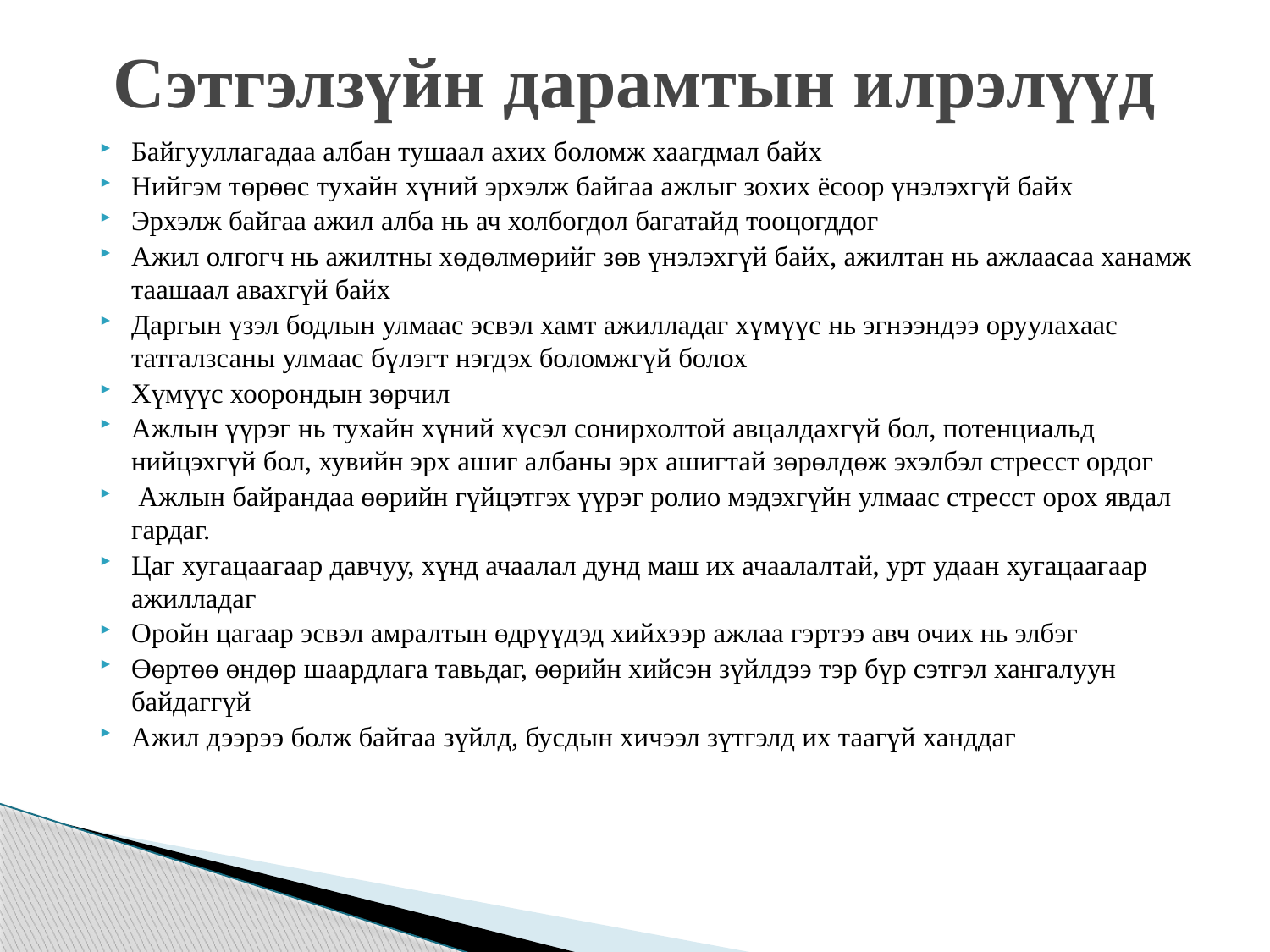

# Сэтгэлзүйн дарамтын илрэлүүд
Байгууллагадаа албан тушаал ахих боломж хаагдмал байх
Нийгэм төрөөс тухайн хүний эрхэлж байгаа ажлыг зохих ёсоор үнэлэхгүй байх
Эрхэлж байгаа ажил алба нь ач холбогдол багатайд тооцогддог
Ажил олгогч нь ажилтны хөдөлмөрийг зөв үнэлэхгүй байх, ажилтан нь ажлаасаа ханамж таашаал авахгүй байх
Даргын үзэл бодлын улмаас эсвэл хамт ажилладаг хүмүүс нь эгнээндээ оруулахаас татгалзсаны улмаас бүлэгт нэгдэх боломжгүй болох
Хүмүүс хоорондын зөрчил
Ажлын үүрэг нь тухайн хүний хүсэл сонирхолтой авцалдахгүй бол, потенциальд нийцэхгүй бол, хувийн эрх ашиг албаны эрх ашигтай зөрөлдөж эхэлбэл стресст ордог
 Ажлын байрандаа өөрийн гүйцэтгэх үүрэг ролио мэдэхгүйн улмаас стресст орох явдал гардаг.
Цаг хугацаагаар давчуу, хүнд ачаалал дунд маш их ачаалалтай, урт удаан хугацаагаар ажилладаг
Оройн цагаар эсвэл амралтын өдрүүдэд хийхээр ажлаа гэртээ авч очих нь элбэг
Өөртөө өндөр шаардлага тавьдаг, өөрийн хийсэн зүйлдээ тэр бүр сэтгэл хангалуун байдаггүй
Ажил дээрээ болж байгаа зүйлд, бусдын хичээл зүтгэлд их таагүй ханддаг